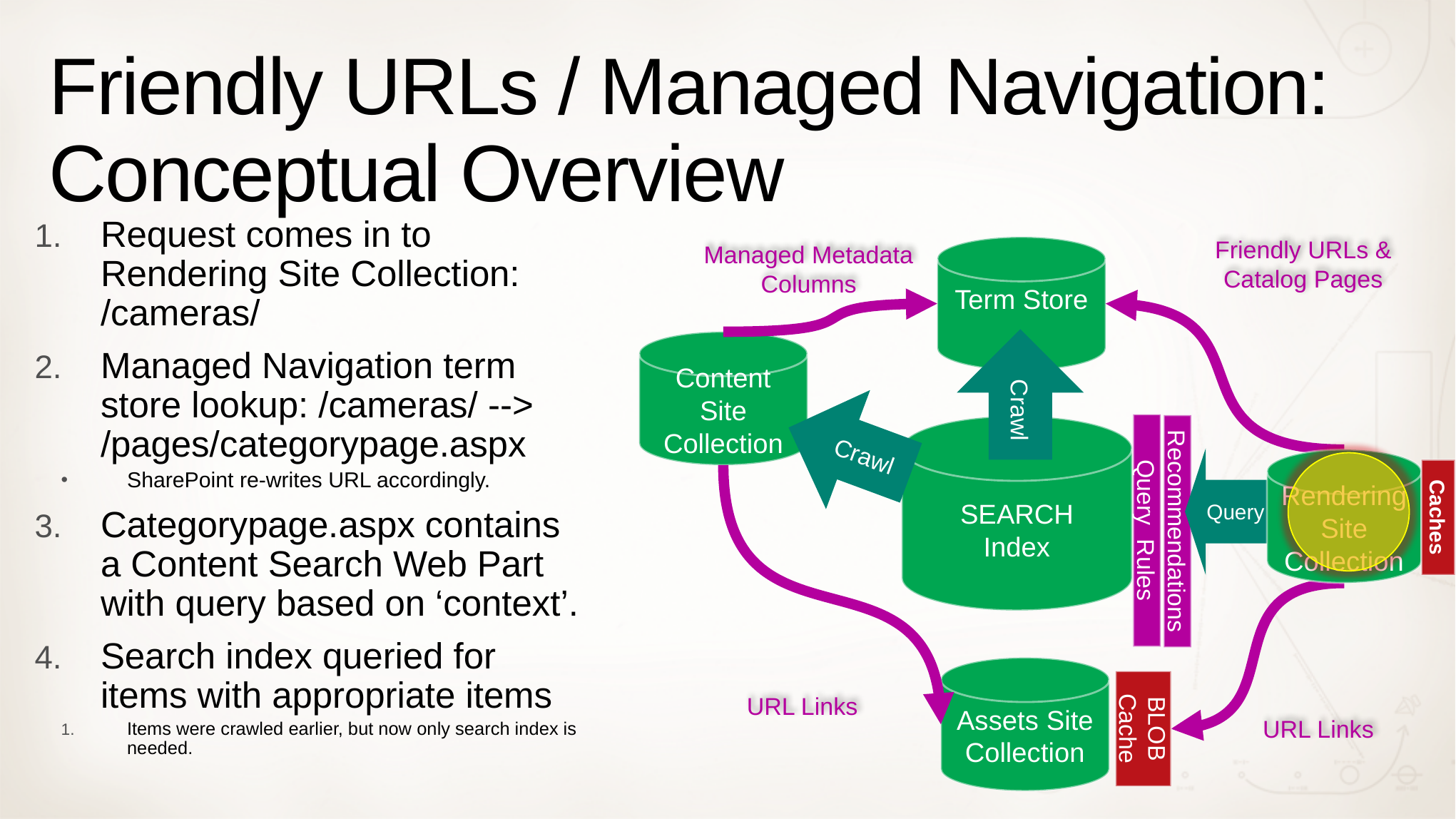

# Friendly URLs / Managed Navigation: Conceptual Overview

Request comes in to Rendering Site Collection: /cameras/
Managed Navigation term store lookup: /cameras/ --> /pages/categorypage.aspx
SharePoint re-writes URL accordingly.
Categorypage.aspx contains a Content Search Web Part with query based on ‘context’.
Search index queried for items with appropriate items
Items were crawled earlier, but now only search index is needed.

Friendly URLs & Catalog Pages
Managed Metadata Columns
Term Store

Crawl
Content Site Collection
Crawl
Query  Rules
Recommendations
SEARCH
Index
Query
Rendering Site Collection
Assets Site Collection
BLOB Cache
URL Links
URL Links
Caches